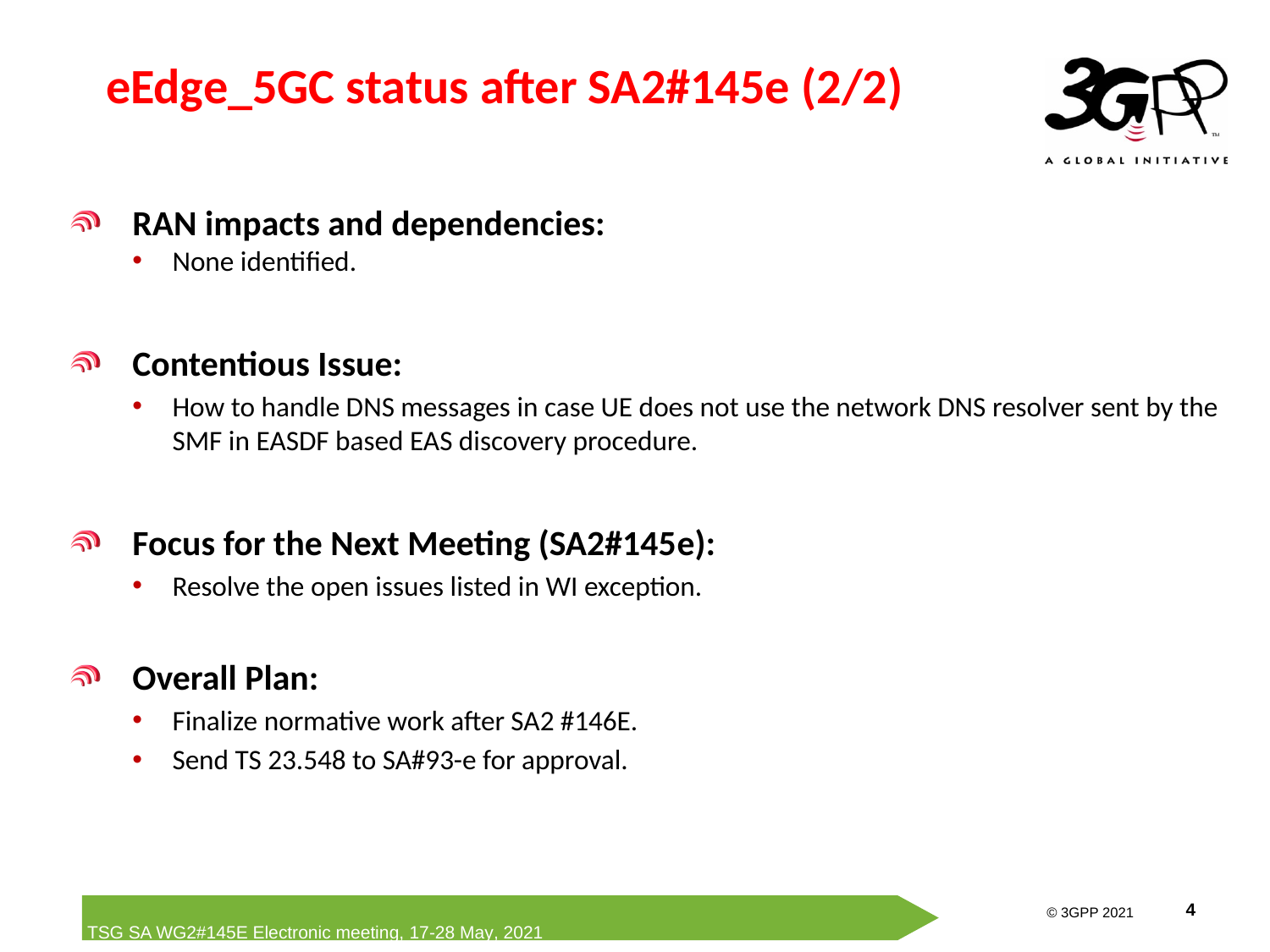

# eEdge_5GC status after SA2#145e (2/2)
RAN impacts and dependencies:
None identified.

Contentious Issue:
How to handle DNS messages in case UE does not use the network DNS resolver sent by the SMF in EASDF based EAS discovery procedure.

Focus for the Next Meeting (SA2#145e):
Resolve the open issues listed in WI exception.

Overall Plan:
Finalize normative work after SA2 #146E.
Send TS 23.548 to SA#93-e for approval.